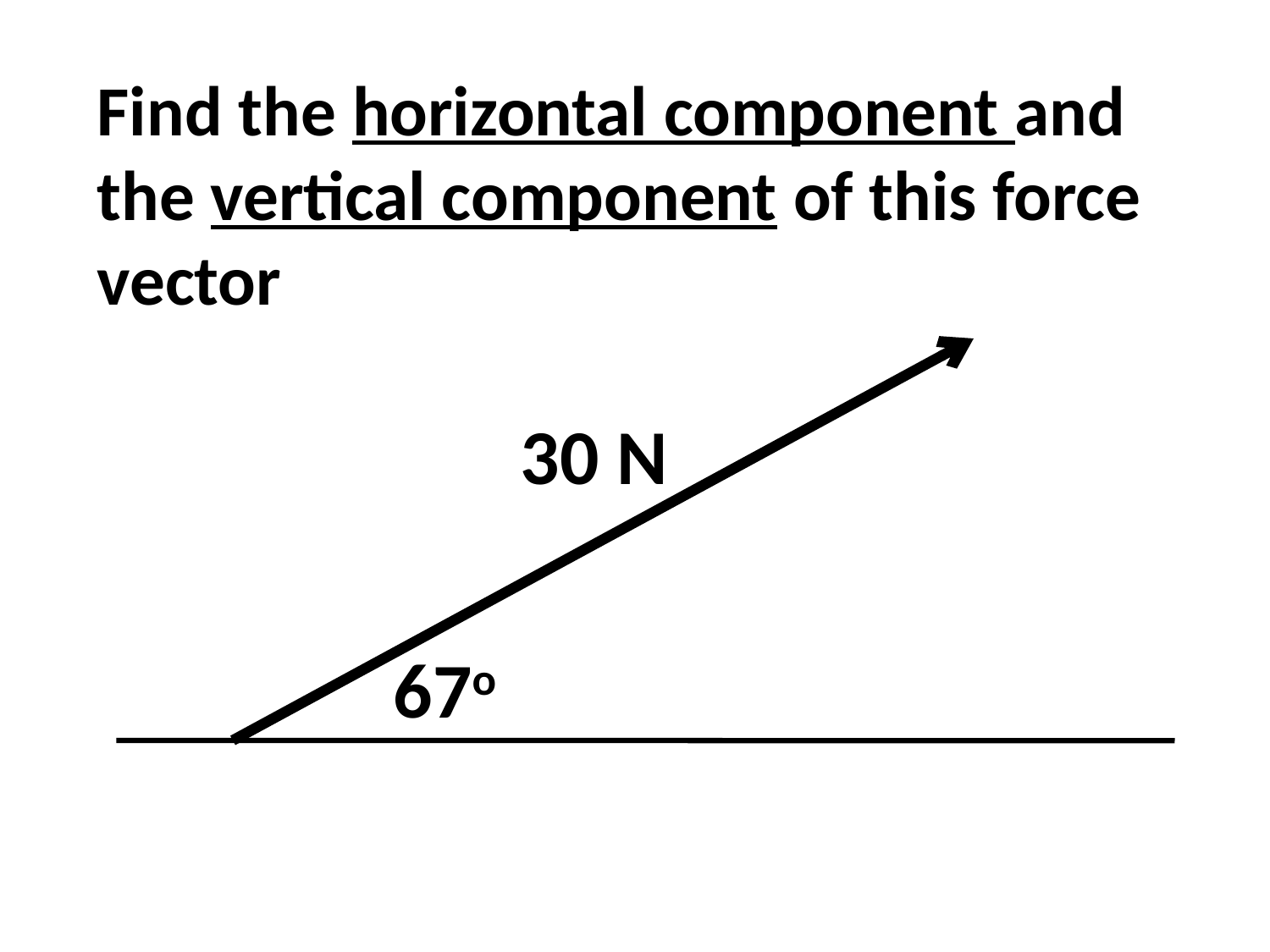

Find the horizontal component and the vertical component of this force vector
30 N
67o